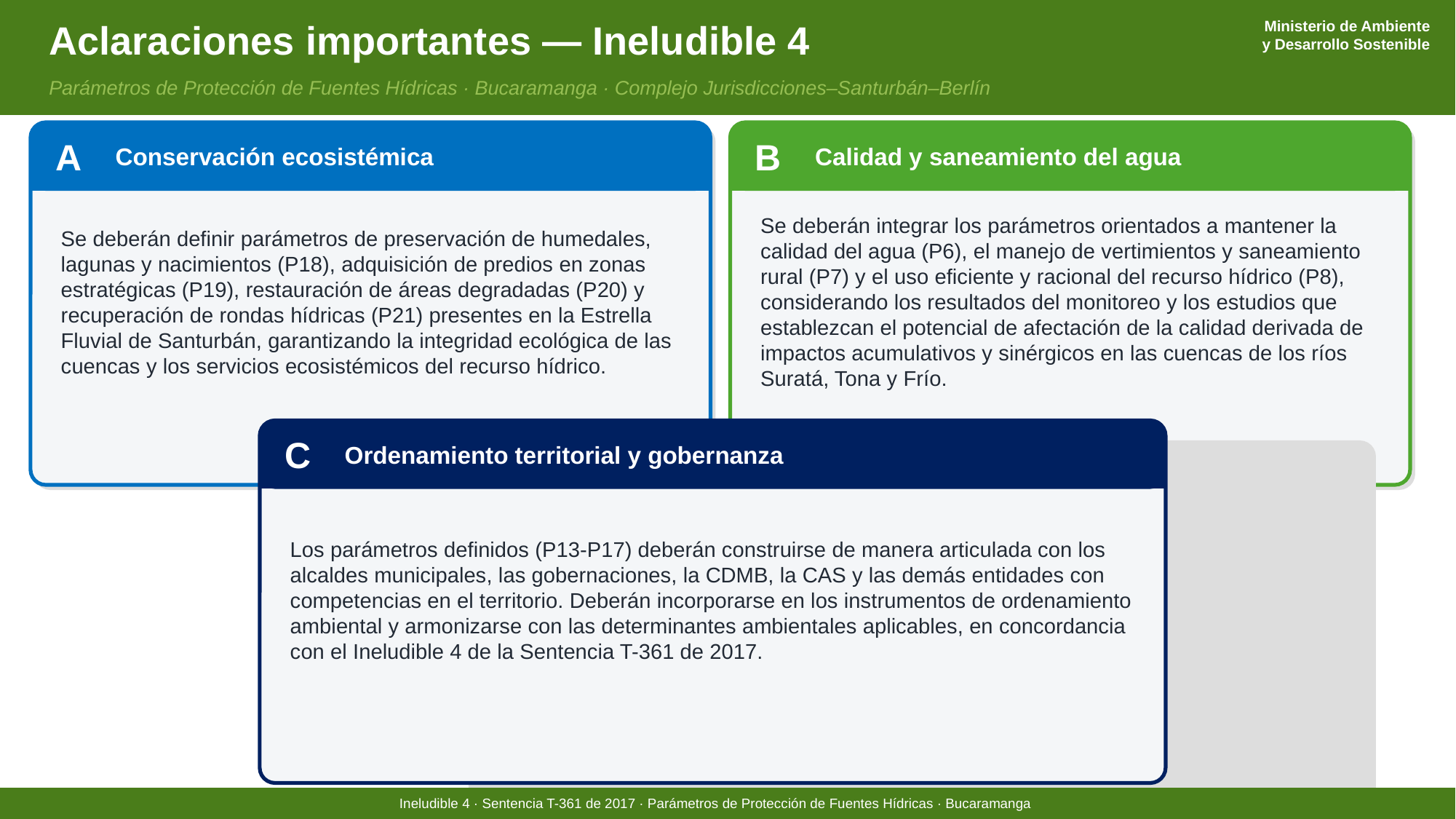

Ministerio de Ambiente
y Desarrollo Sostenible
Aclaraciones importantes — Ineludible 4
Parámetros de Protección de Fuentes Hídricas · Bucaramanga · Complejo Jurisdicciones–Santurbán–Berlín

A
Conservación ecosistémica
B
Calidad y saneamiento del agua

Se deberán definir parámetros de preservación de humedales, lagunas y nacimientos (P18), adquisición de predios en zonas estratégicas (P19), restauración de áreas degradadas (P20) y recuperación de rondas hídricas (P21) presentes en la Estrella Fluvial de Santurbán, garantizando la integridad ecológica de las cuencas y los servicios ecosistémicos del recurso hídrico.
Se deberán integrar los parámetros orientados a mantener la calidad del agua (P6), el manejo de vertimientos y saneamiento rural (P7) y el uso eficiente y racional del recurso hídrico (P8), considerando los resultados del monitoreo y los estudios que establezcan el potencial de afectación de la calidad derivada de impactos acumulativos y sinérgicos en las cuencas de los ríos Suratá, Tona y Frío.

C
C
Ordenamiento territorial y gobernanza

Los parámetros definidos (P13-P17) deberán construirse de manera articulada con los alcaldes municipales, las gobernaciones, la CDMB, la CAS y las demás entidades con competencias en el territorio. Deberán incorporarse en los instrumentos de ordenamiento ambiental y armonizarse con las determinantes ambientales aplicables, en concordancia con el Ineludible 4 de la Sentencia T-361 de 2017.

Ineludible 4 · Sentencia T-361 de 2017 · Parámetros de Protección de Fuentes Hídricas · Bucaramanga